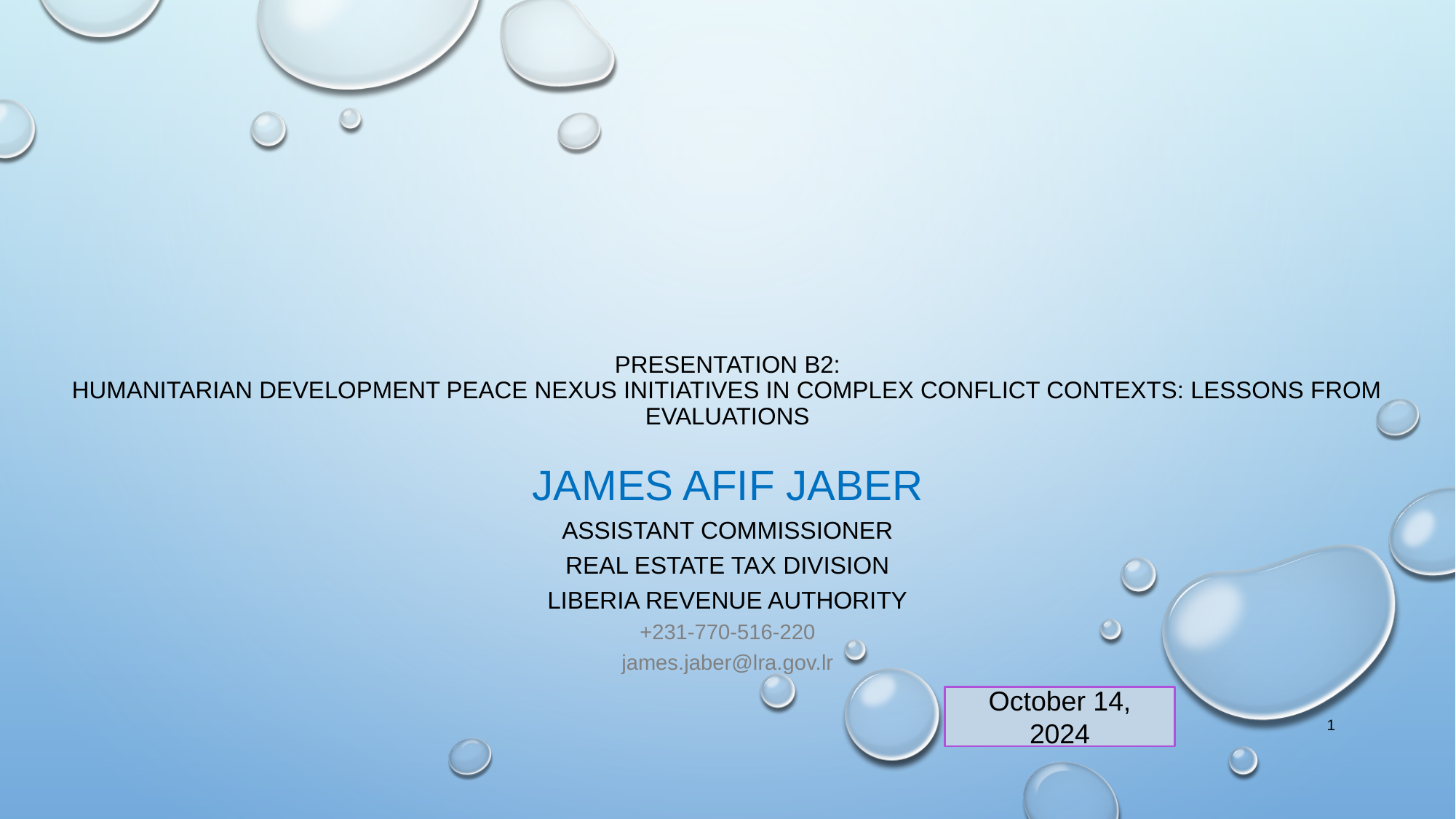

# Presentation B2: Humanitarian Development Peace Nexus Initiatives in Complex Conflict Contexts: Lessons from Evaluations
James Afif Jaber
Assistant commissioner
Real estate tax division
Liberia revenue authority
+231-770-516-220
james.jaber@lra.gov.lr
October 14, 2024
1